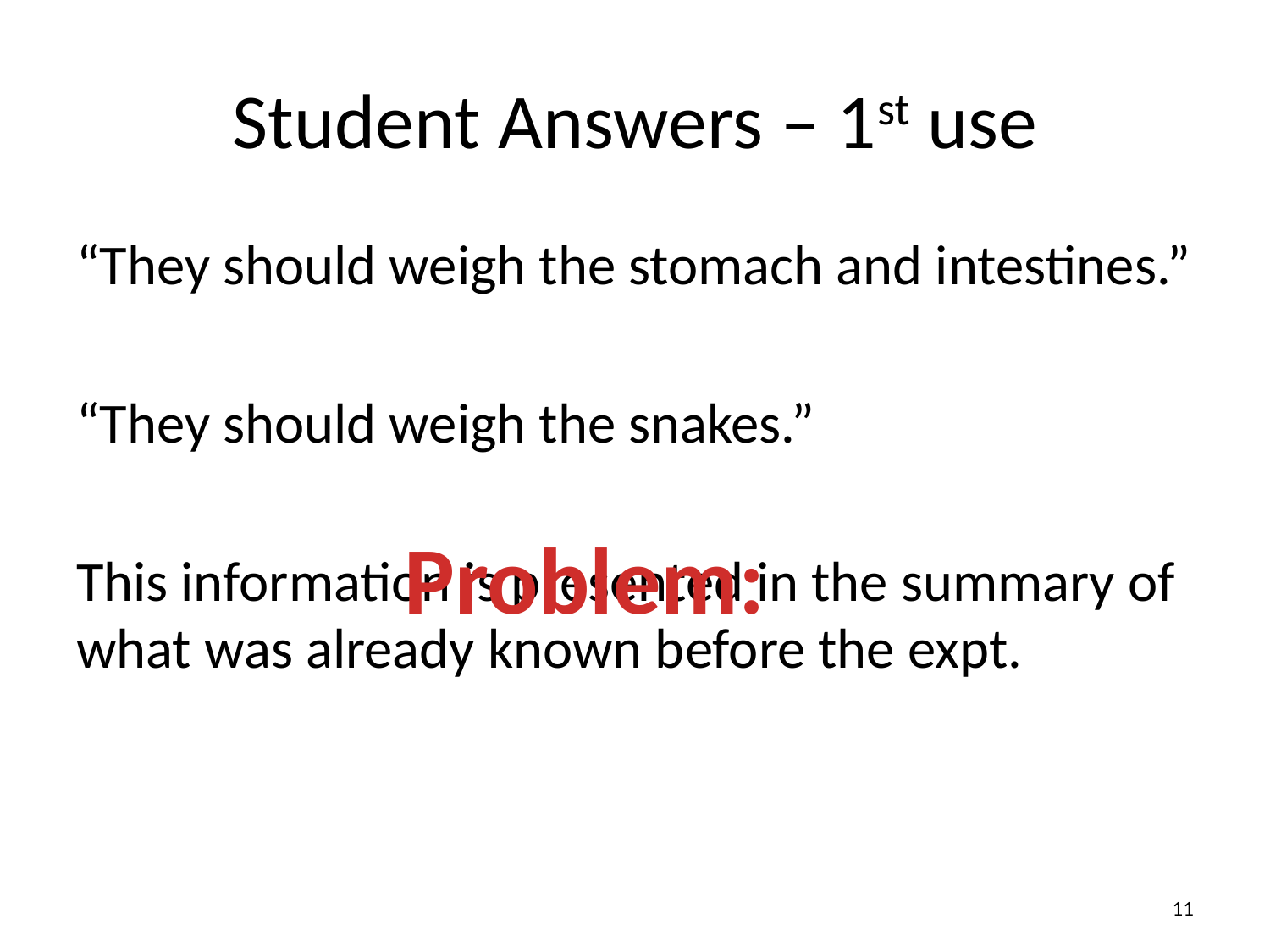

# Student Answers – 1st use
“They should weigh the stomach and intestines.”

“They should weigh the snakes.”

This information is presented in the summary of what was already known before the expt.
Problem:
11